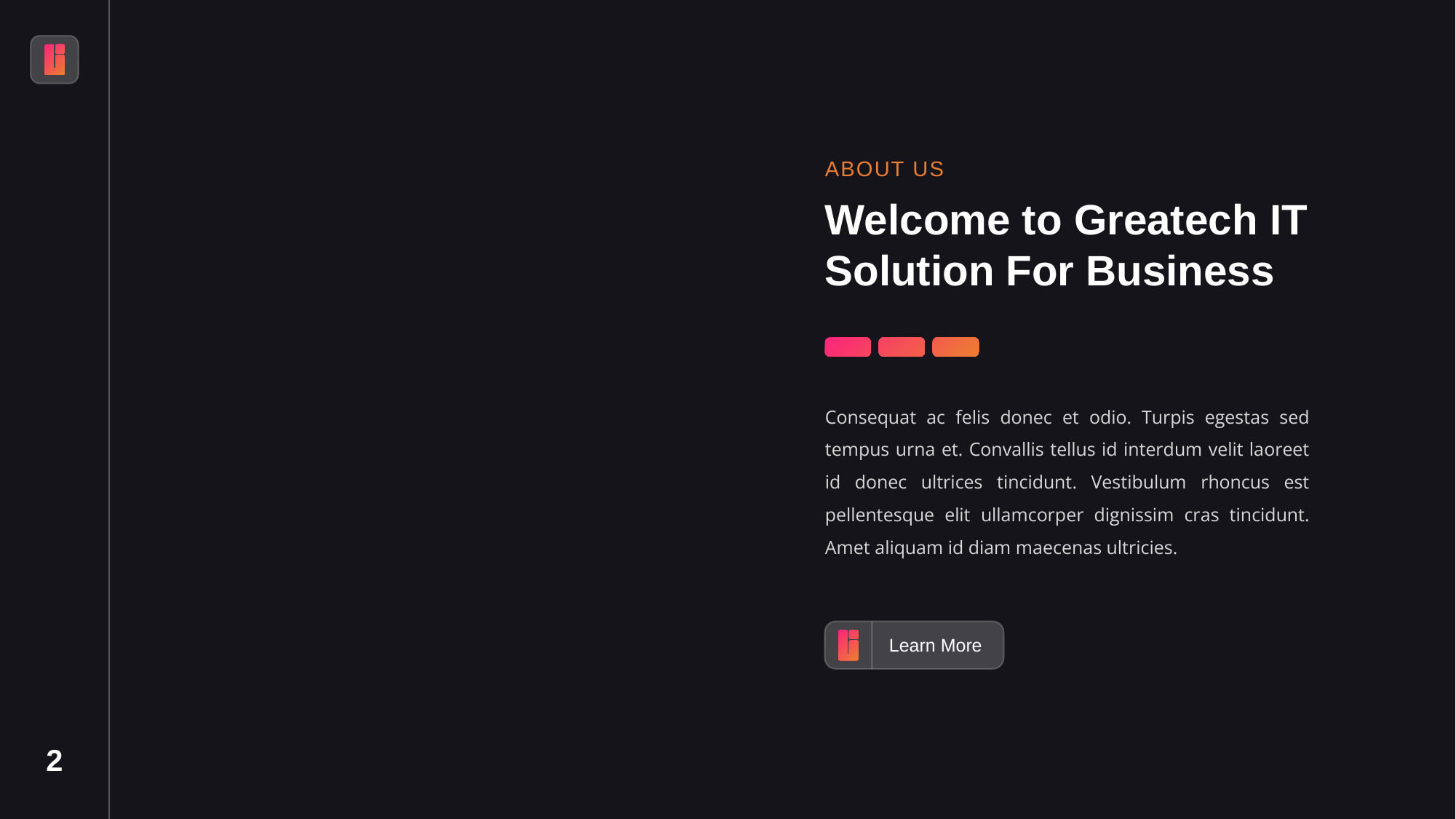

ABOUT US
Welcome to Greatech IT Solution For Business
Consequat ac felis donec et odio. Turpis egestas sed tempus urna et. Convallis tellus id interdum velit laoreet id donec ultrices tincidunt. Vestibulum rhoncus est pellentesque elit ullamcorper dignissim cras tincidunt. Amet aliquam id diam maecenas ultricies.
Learn More